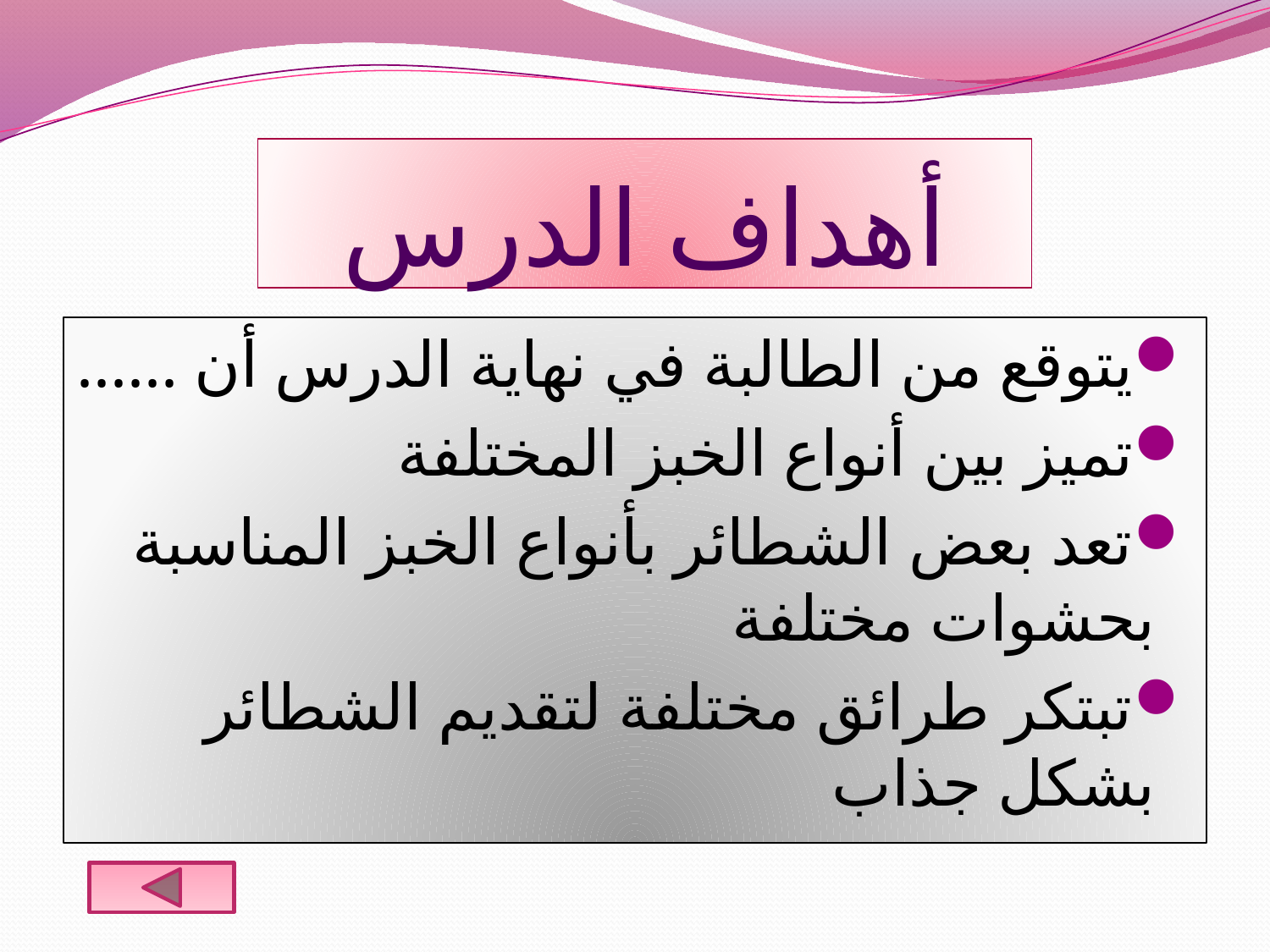

# أهداف الدرس
يتوقع من الطالبة في نهاية الدرس أن ......
تميز بين أنواع الخبز المختلفة
تعد بعض الشطائر بأنواع الخبز المناسبة بحشوات مختلفة
تبتكر طرائق مختلفة لتقديم الشطائر بشكل جذاب